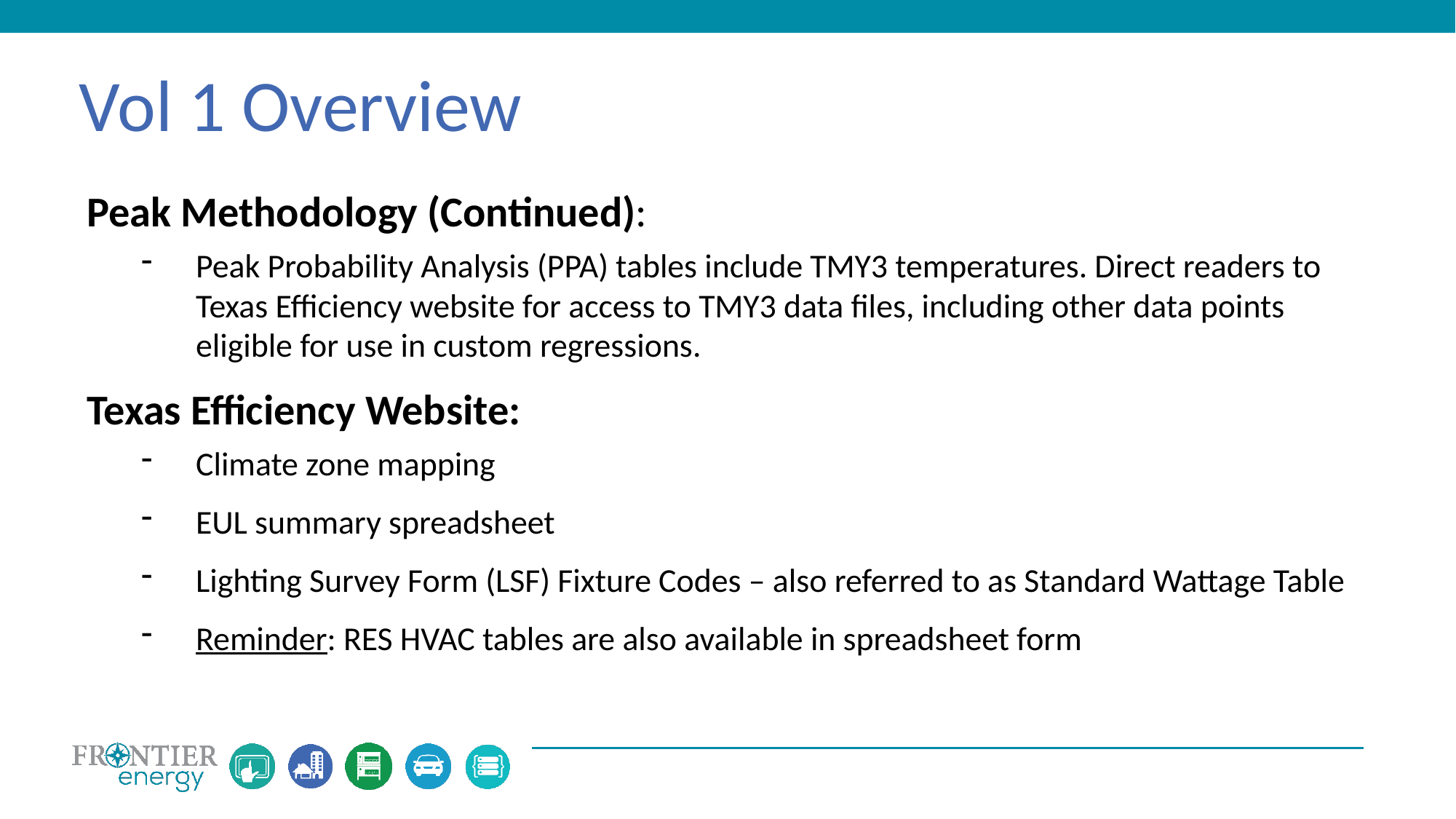

Vol 1 Overview
Peak Methodology (Continued):
Peak Probability Analysis (PPA) tables include TMY3 temperatures. Direct readers to Texas Efficiency website for access to TMY3 data files, including other data points eligible for use in custom regressions.
Texas Efficiency Website:
Climate zone mapping
EUL summary spreadsheet
Lighting Survey Form (LSF) Fixture Codes – also referred to as Standard Wattage Table
Reminder: RES HVAC tables are also available in spreadsheet form